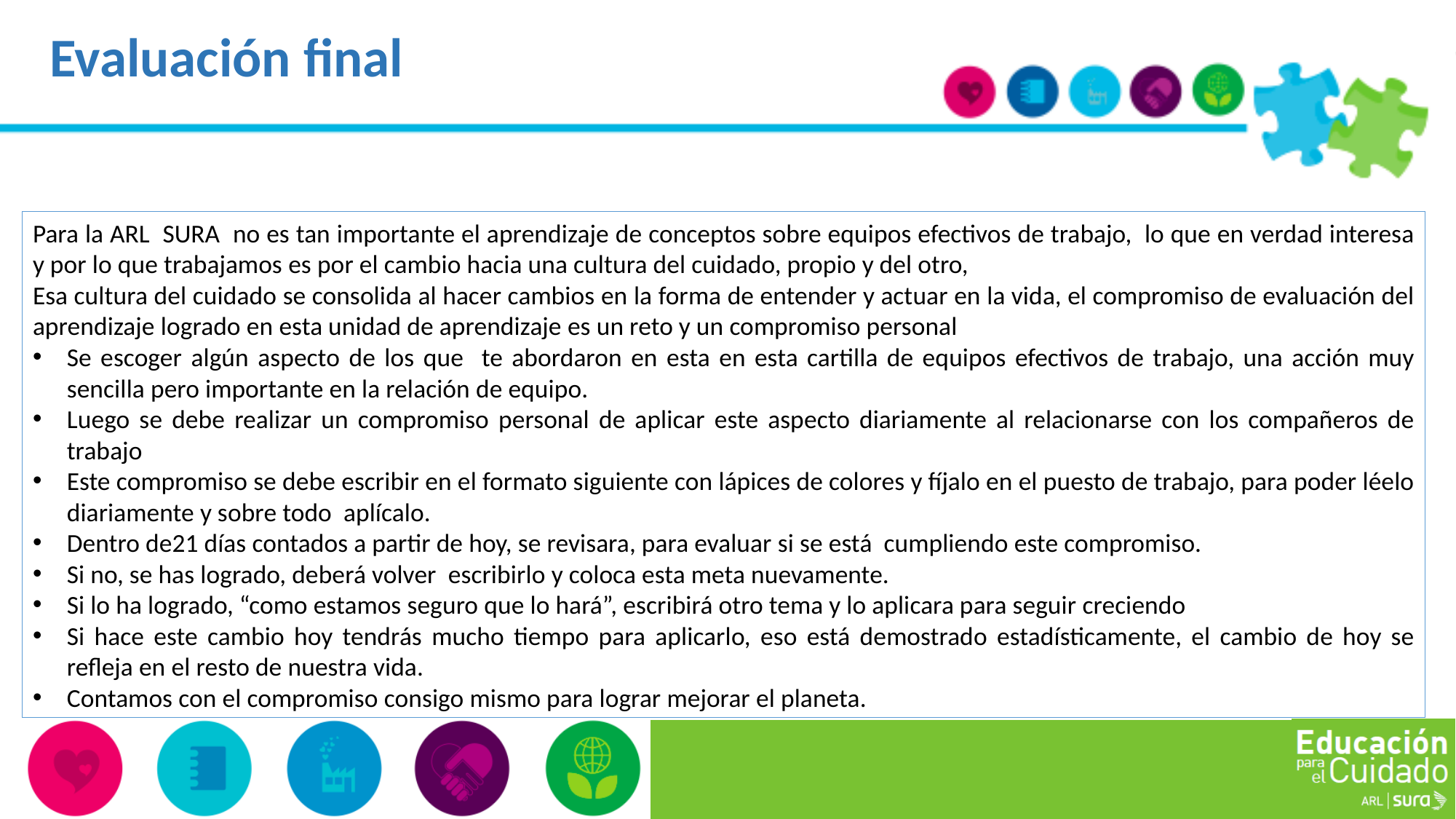

Evaluación final

Para la ARL  SURA  no es tan importante el aprendizaje de conceptos sobre equipos efectivos de trabajo,  lo que en verdad interesa y por lo que trabajamos es por el cambio hacia una cultura del cuidado, propio y del otro,
Esa cultura del cuidado se consolida al hacer cambios en la forma de entender y actuar en la vida, el compromiso de evaluación del aprendizaje logrado en esta unidad de aprendizaje es un reto y un compromiso personal
Se escoger algún aspecto de los que  te abordaron en esta en esta cartilla de equipos efectivos de trabajo, una acción muy sencilla pero importante en la relación de equipo.
Luego se debe realizar un compromiso personal de aplicar este aspecto diariamente al relacionarse con los compañeros de trabajo
Este compromiso se debe escribir en el formato siguiente con lápices de colores y fíjalo en el puesto de trabajo, para poder léelo diariamente y sobre todo  aplícalo.
Dentro de21 días contados a partir de hoy, se revisara, para evaluar si se está  cumpliendo este compromiso.
Si no, se has logrado, deberá volver  escribirlo y coloca esta meta nuevamente.
Si lo ha logrado, “como estamos seguro que lo hará”, escribirá otro tema y lo aplicara para seguir creciendo
Si hace este cambio hoy tendrás mucho tiempo para aplicarlo, eso está demostrado estadísticamente, el cambio de hoy se refleja en el resto de nuestra vida.
Contamos con el compromiso consigo mismo para lograr mejorar el planeta.